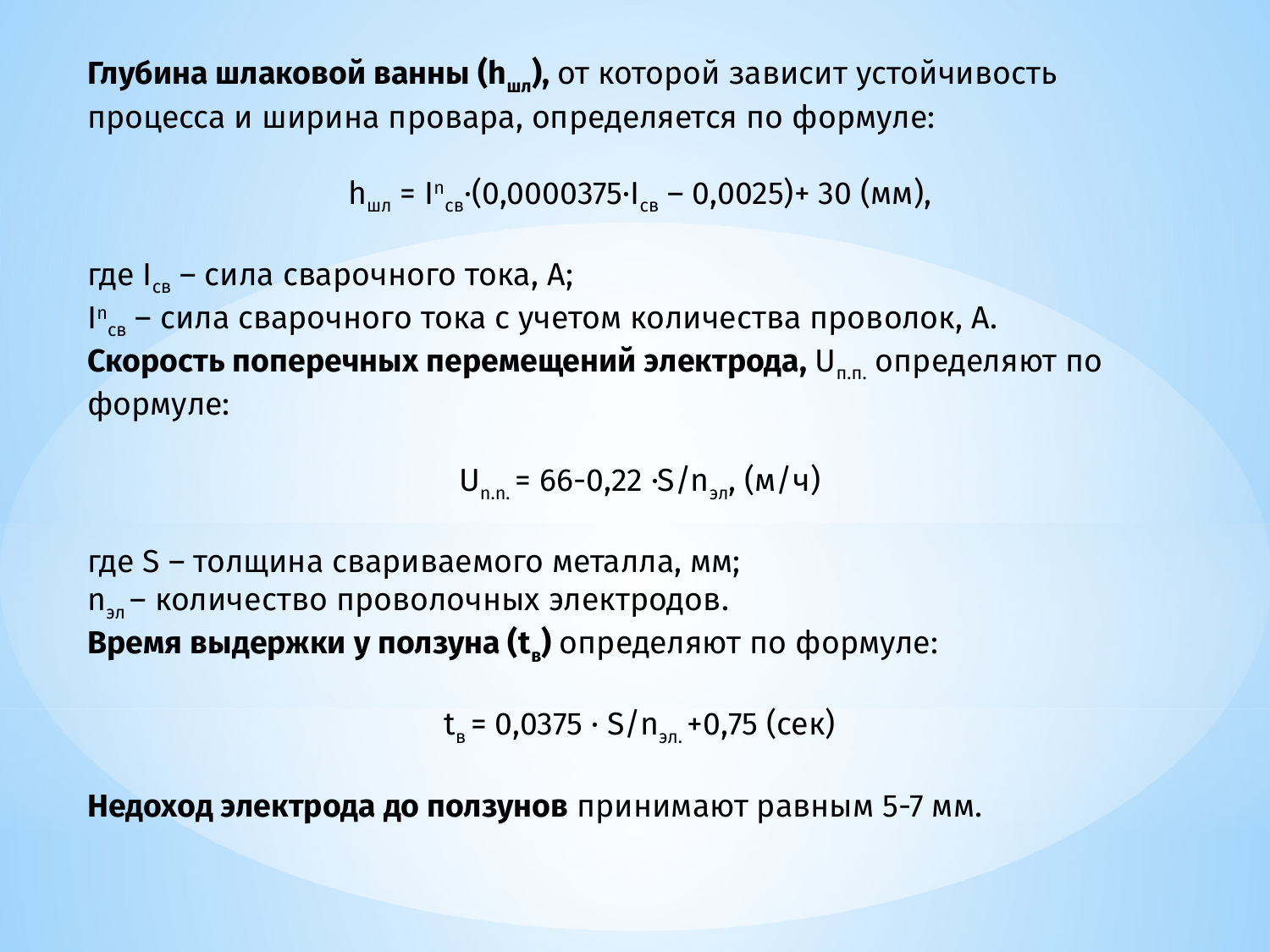

Глубина шлаковой ванны (hшл), от которой зависит устойчивость процесса и ширина провара, определяется по формуле:

hшл = Inсв·(0,0000375·Iсв – 0,0025)+ 30 (мм),

где Iсв – сила сварочного тока, А;
Inсв – сила сварочного тока с учетом количества проволок, А.
Скорость поперечных перемещений электрода, Uп.п. определяют по формуле:

Un.n. = 66-0,22 ·S/nэл, (м/ч)

где S – толщина свариваемого металла, мм;
nэл – количество проволочных электродов.
Время выдержки у ползуна (tв) определяют по формуле:

tв = 0,0375 · S/nэл. +0,75 (сек)

Недоход электрода до ползунов принимают равным 5-7 мм.